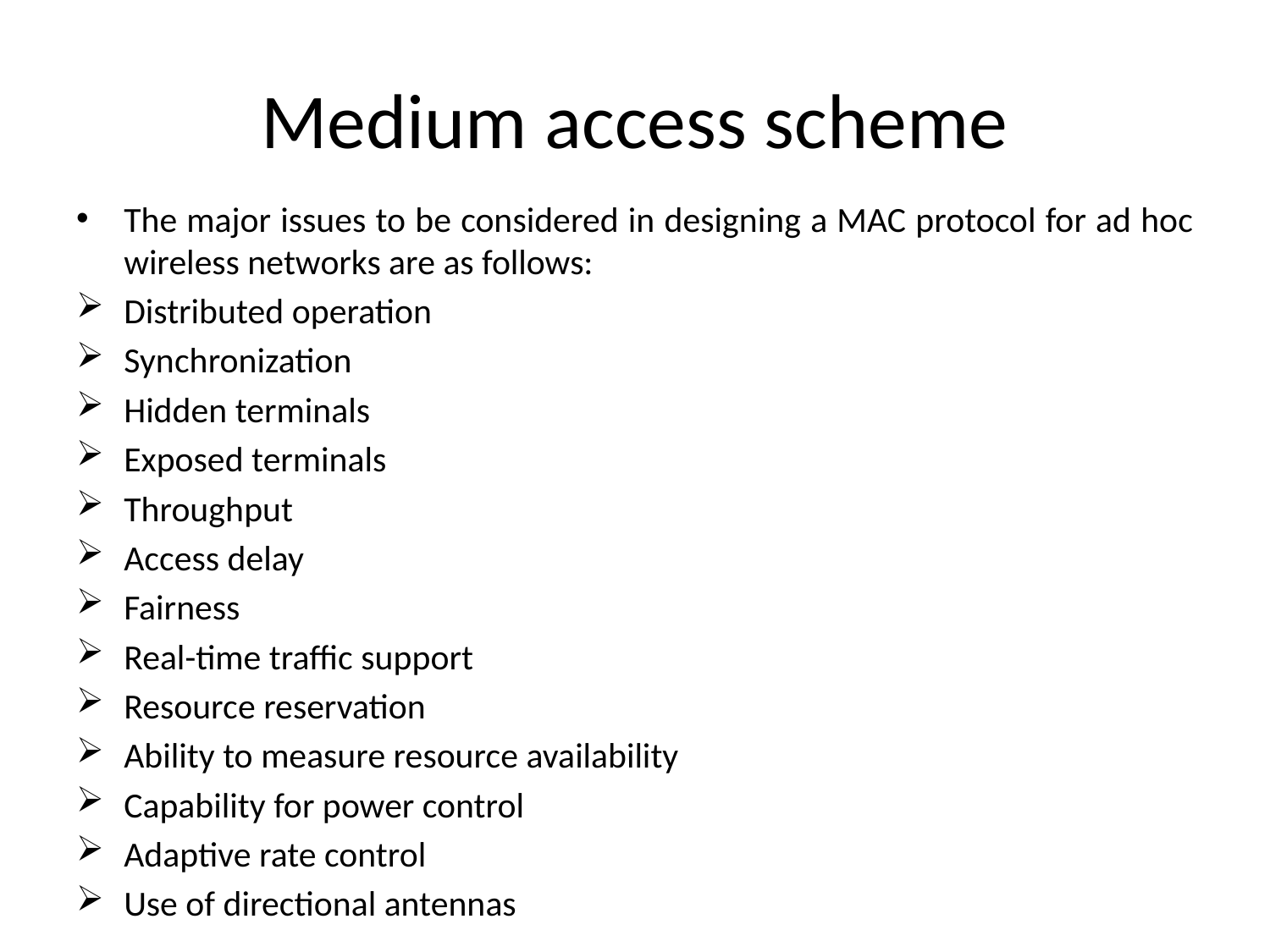

# Medium access scheme
The major issues to be considered in designing a MAC protocol for ad hoc wireless networks are as follows:
Distributed operation
Synchronization
Hidden terminals
Exposed terminals
Throughput
Access delay
Fairness
Real-time traffic support
Resource reservation
Ability to measure resource availability
Capability for power control
Adaptive rate control
Use of directional antennas